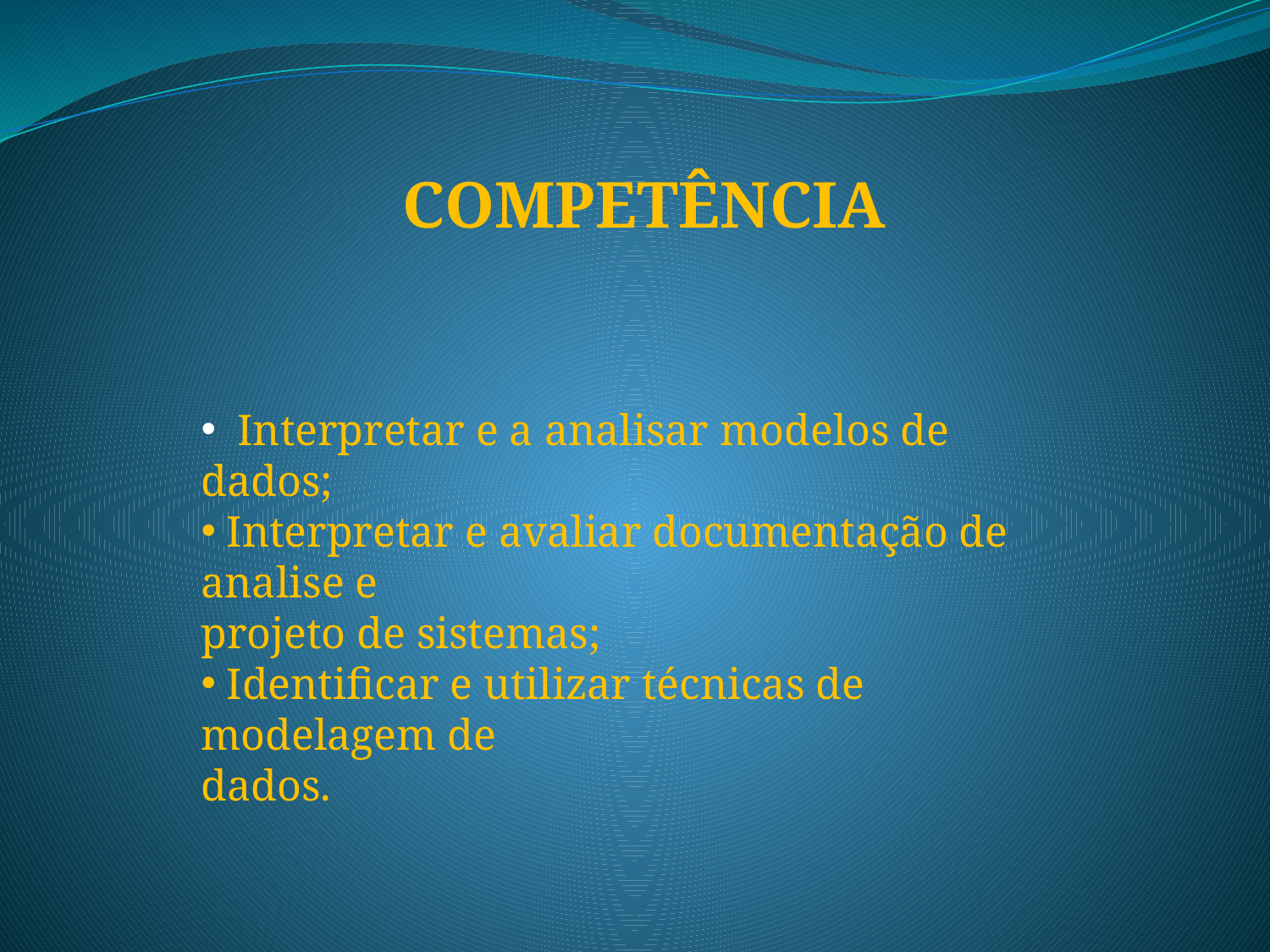

COMPETÊNCIA
  Interpretar e a analisar modelos de dados;
 Interpretar e avaliar documentação de analise e
projeto de sistemas;
 Identificar e utilizar técnicas de modelagem de
dados.